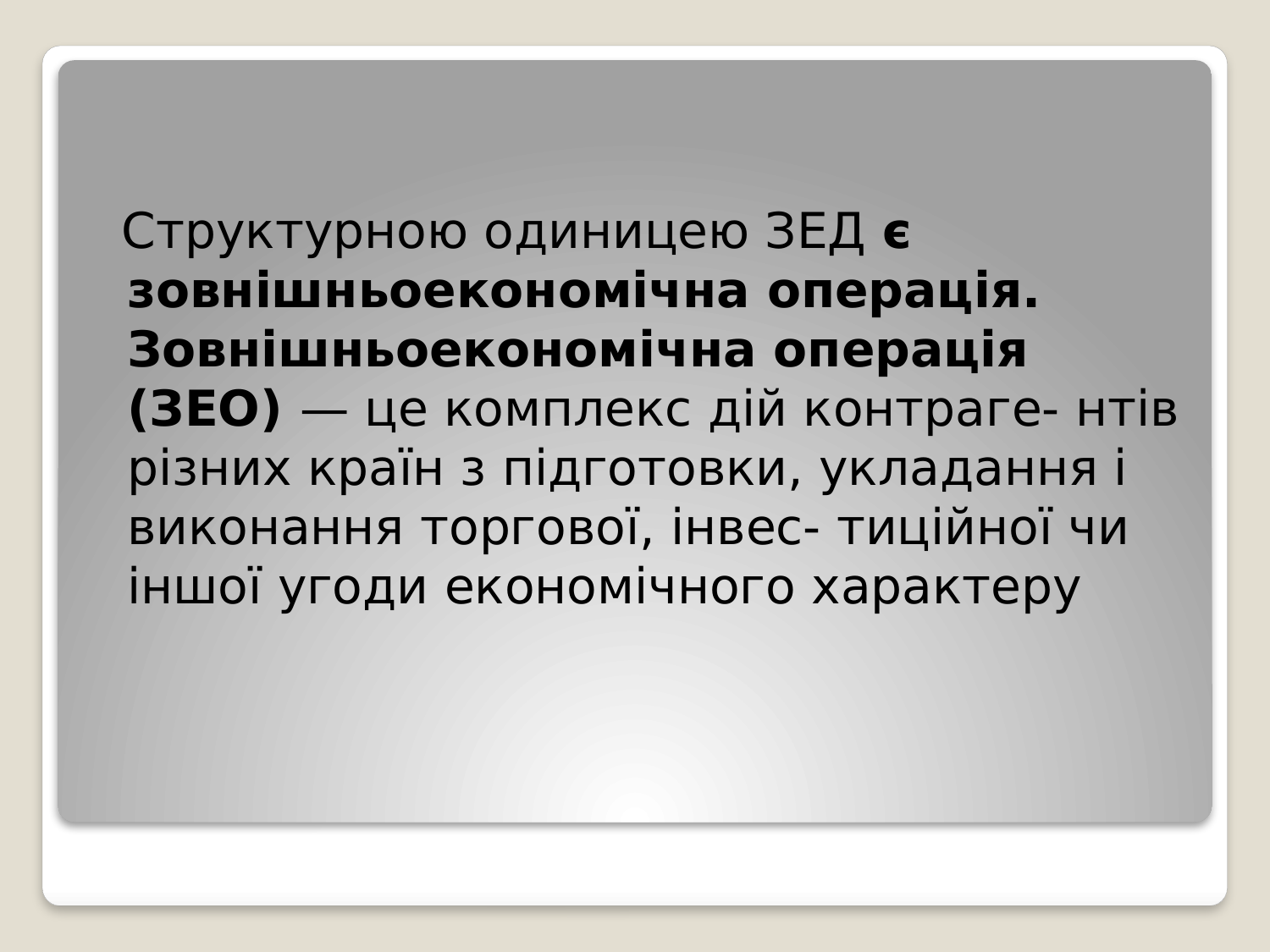

Структурною одиницею ЗЕД є зовнішньоекономічна операція. Зовнішньоекономічна операція (ЗЕО) — це комплекс дій контраге- нтів різних країн з підготовки, укладання і виконання торгової, інвес- тиційної чи іншої угоди економічного характеру